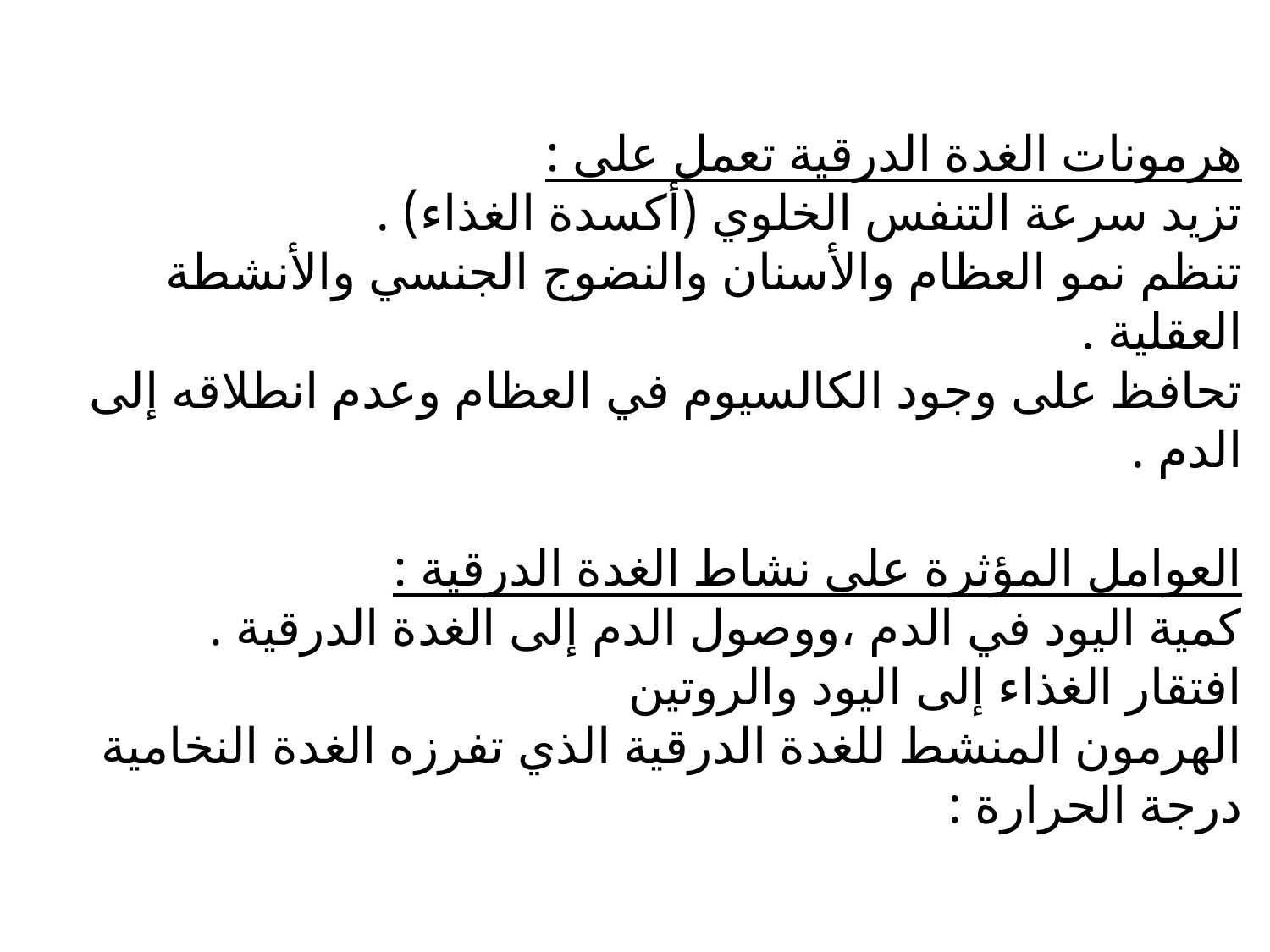

هرمونات الغدة الدرقية تعمل على :
تزيد سرعة التنفس الخلوي (أكسدة الغذاء) .
تنظم نمو العظام والأسنان والنضوج الجنسي والأنشطة العقلية .
تحافظ على وجود الكالسيوم في العظام وعدم انطلاقه إلى الدم .

العوامل المؤثرة على نشاط الغدة الدرقية :
كمية اليود في الدم ،ووصول الدم إلى الغدة الدرقية .
افتقار الغذاء إلى اليود والروتين
الهرمون المنشط للغدة الدرقية الذي تفرزه الغدة النخامية
درجة الحرارة :